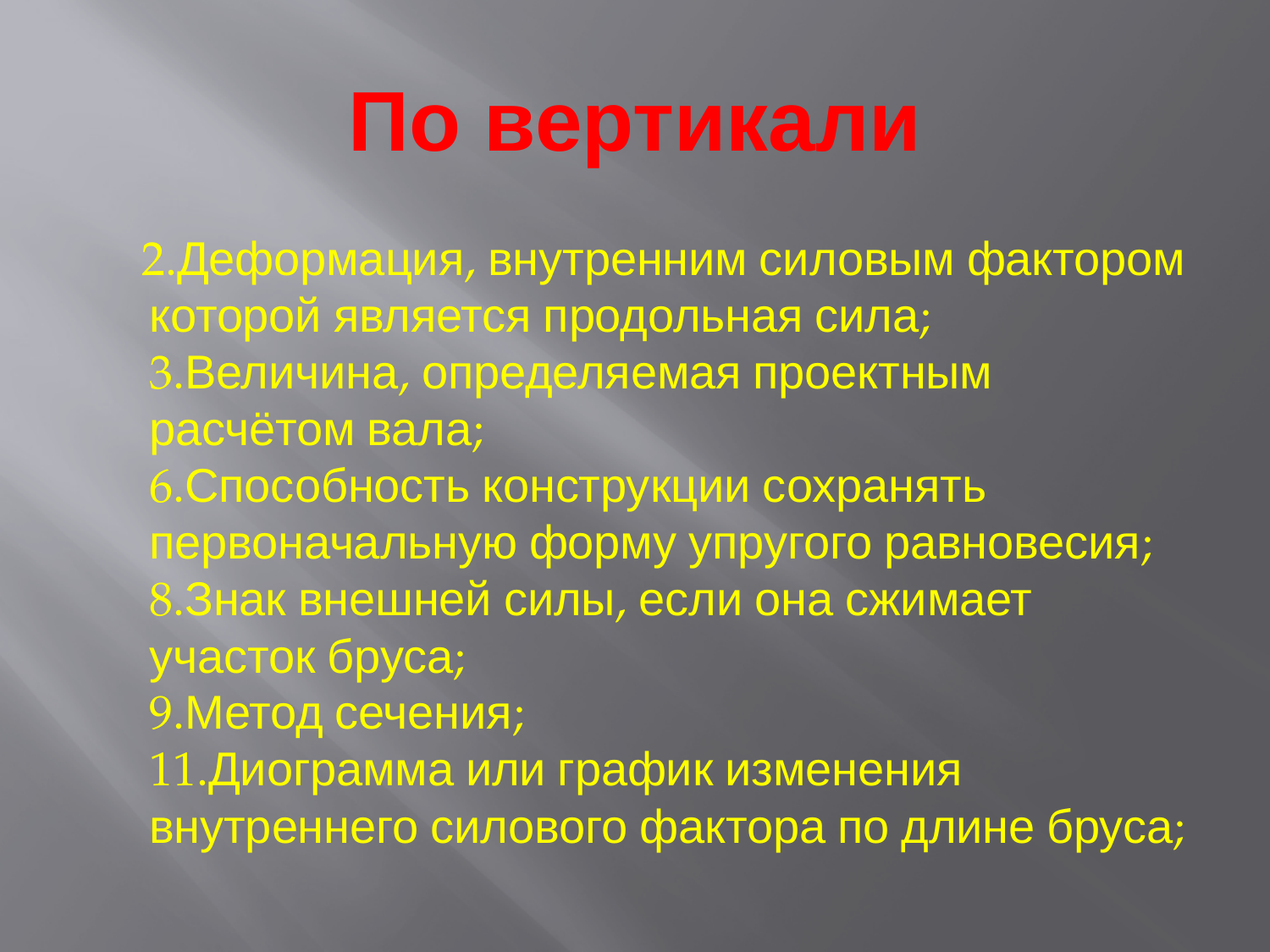

# По вертикали
    2.Деформация, внутренним силовым фактором которой является продольная сила;           3.Величина, определяемая проектным расчётом вала;                                                      6.Способность конструкции сохранять первоначальную форму упругого равновесия; 8.Знак внешней силы, если она сжимает участок бруса;                                                             9.Метод сечения;                                 11.Диограмма или график изменения внутреннего силового фактора по длине бруса;